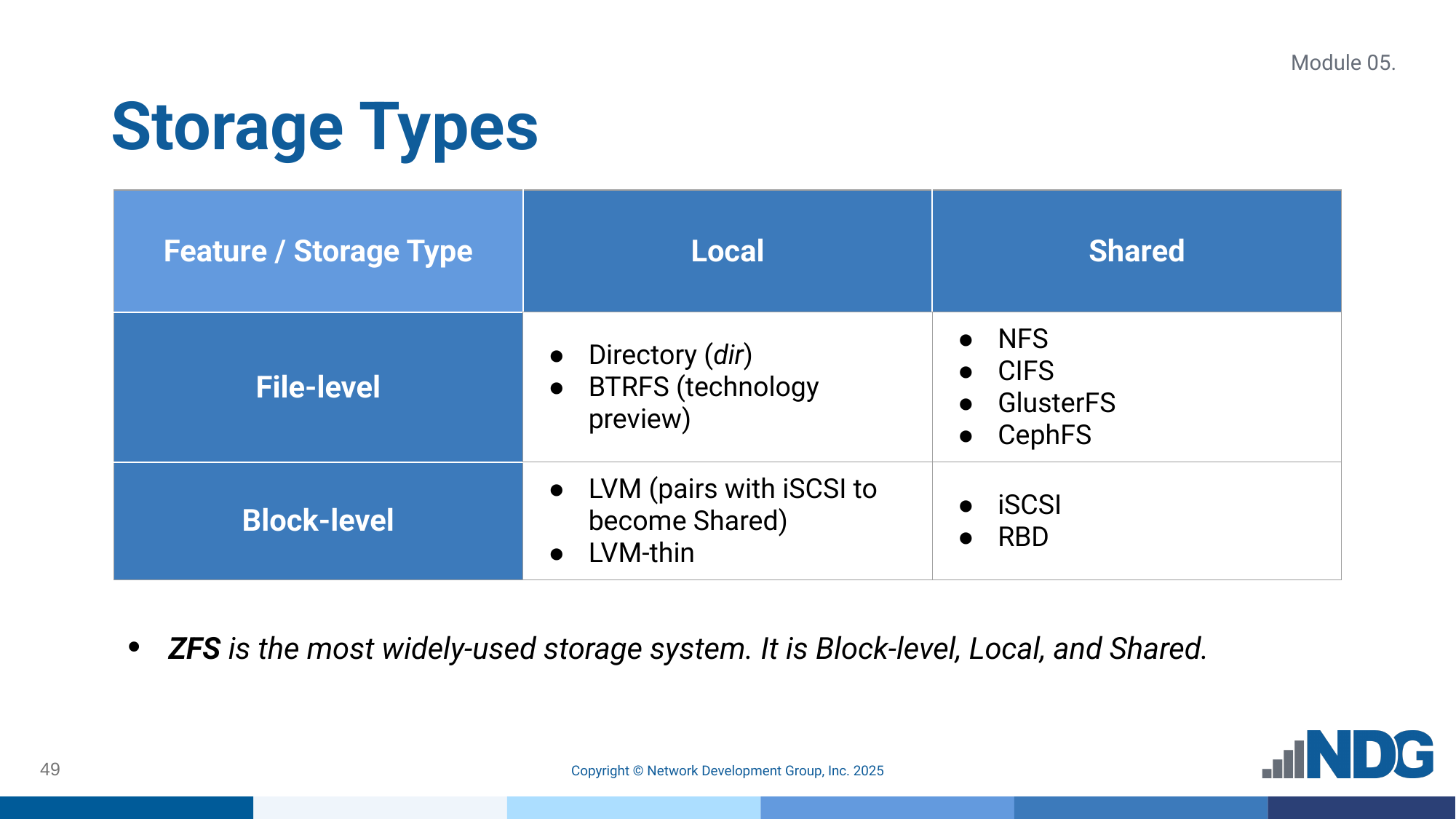

# Storage Types
Module 05.
| Feature / Storage Type | Local | Shared |
| --- | --- | --- |
| File-level | Directory (dir) BTRFS (technology preview) | NFS CIFS GlusterFS CephFS |
| Block-level | LVM (pairs with iSCSI to become Shared) LVM-thin | iSCSI RBD |
ZFS is the most widely-used storage system. It is Block-level, Local, and Shared.